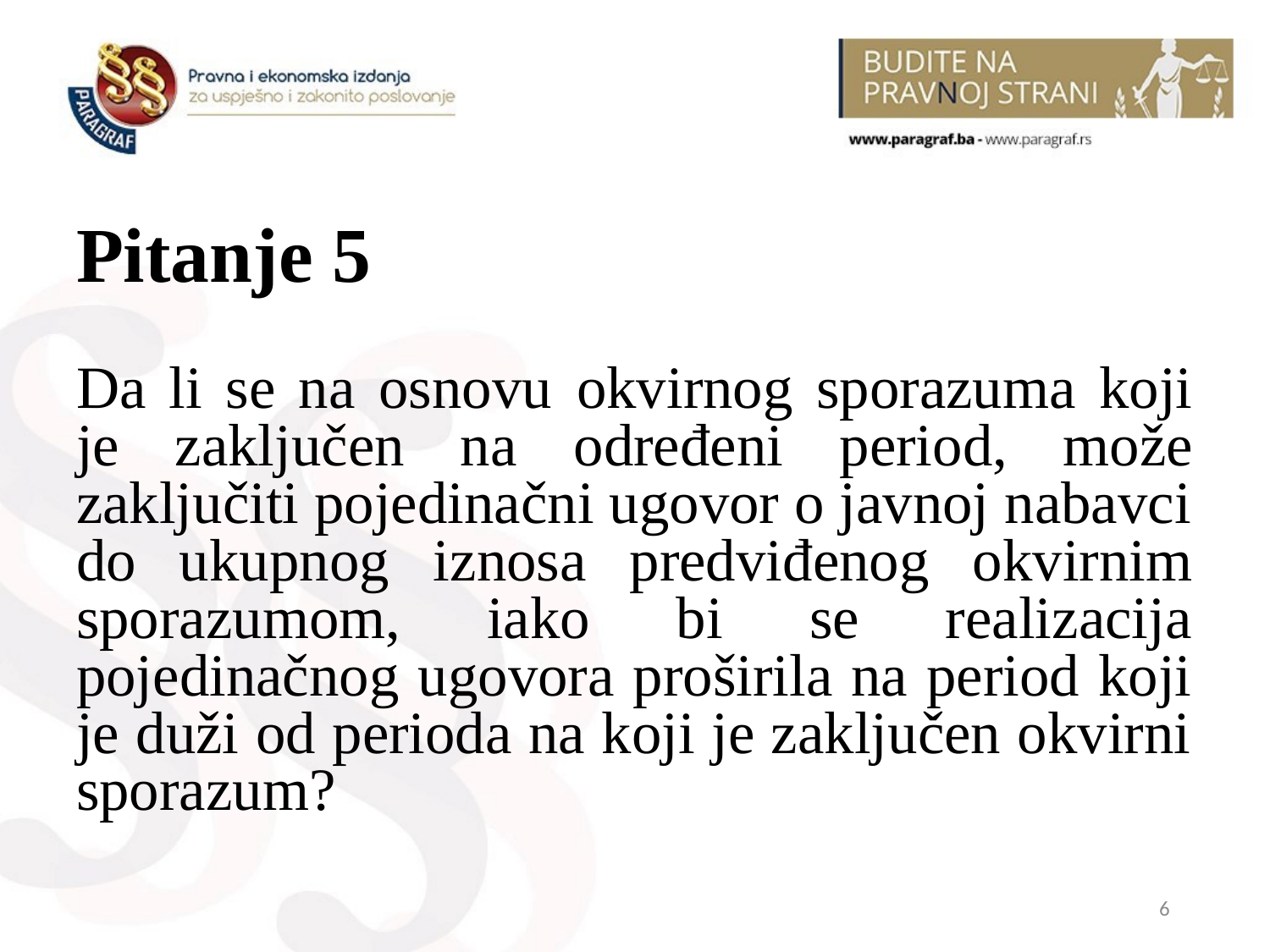

# Pitanje 5
Da li se na osnovu okvirnog sporazuma koji je zaključen na određeni period, može zaključiti pojedinačni ugovor o javnoj nabavci do ukupnog iznosa predviđenog okvirnim sporazumom, iako bi se realizacija pojedinačnog ugovora proširila na period koji je duži od perioda na koji je zaključen okvirni sporazum?

6